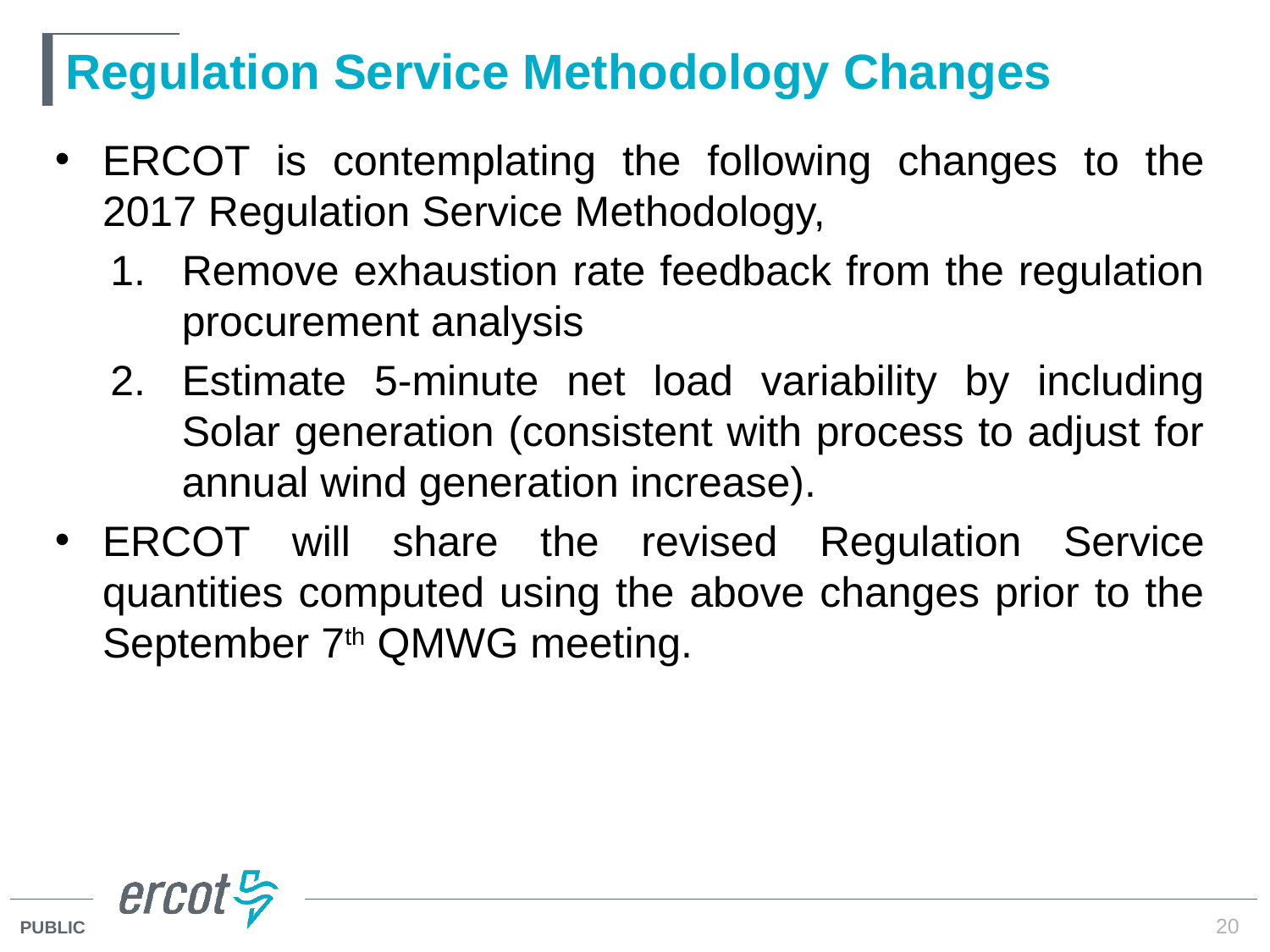

# Regulation Service Methodology Changes
ERCOT is contemplating the following changes to the 2017 Regulation Service Methodology,
Remove exhaustion rate feedback from the regulation procurement analysis
Estimate 5-minute net load variability by including Solar generation (consistent with process to adjust for annual wind generation increase).
ERCOT will share the revised Regulation Service quantities computed using the above changes prior to the September 7th QMWG meeting.
20